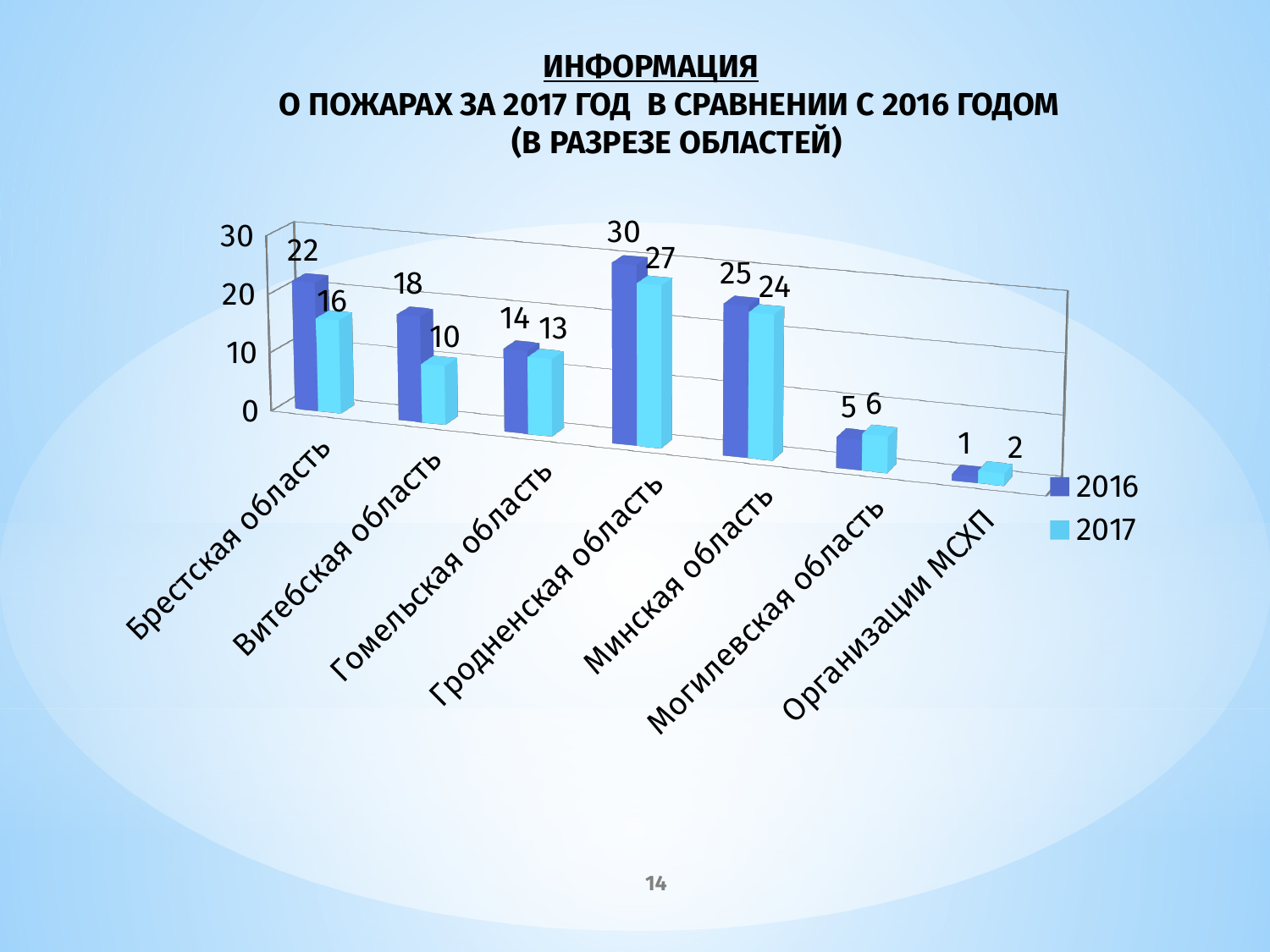

# ИНФОРМАЦИЯ О пожарах ЗА 2017 ГОД  В СРАВНЕНИИ С 2016 ГОДОМ (В РАЗРЕЗЕ ОБЛАСТЕЙ)

[unsupported chart]

14